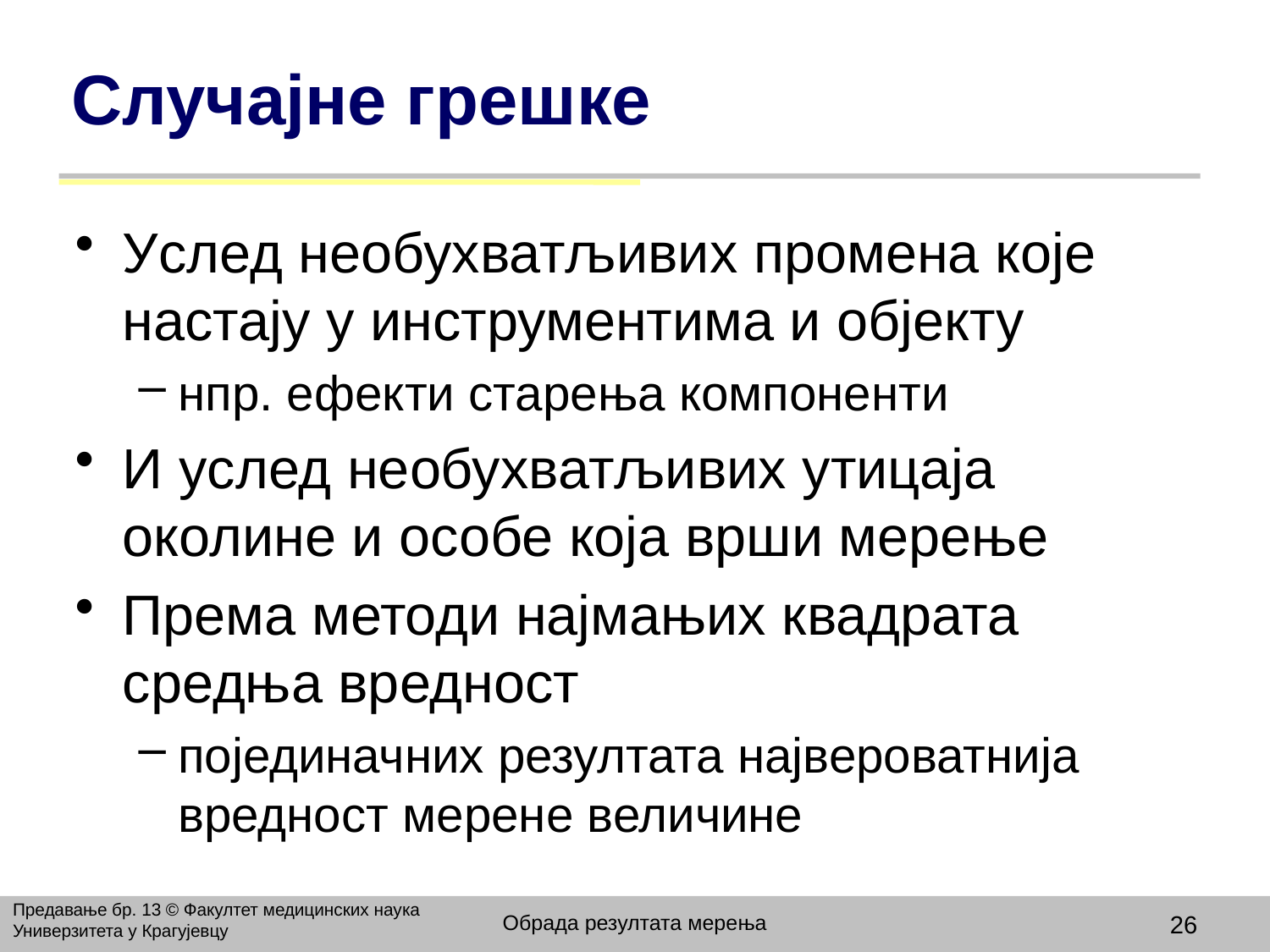

# Случајне грешке
Услед необухватљивих промена које настају у инструментима и објекту
нпр. ефекти старења компоненти
И услед необухватљивих утицаја околине и особе која врши мерење
Према методи најмањих квадрата средња вредност
појединачних резултата највероватнија вредност мерене величине

Предавање бр. 13 © Факултет медицинских наука Универзитета у Крагујевцу
Обрада резултата мерења
26